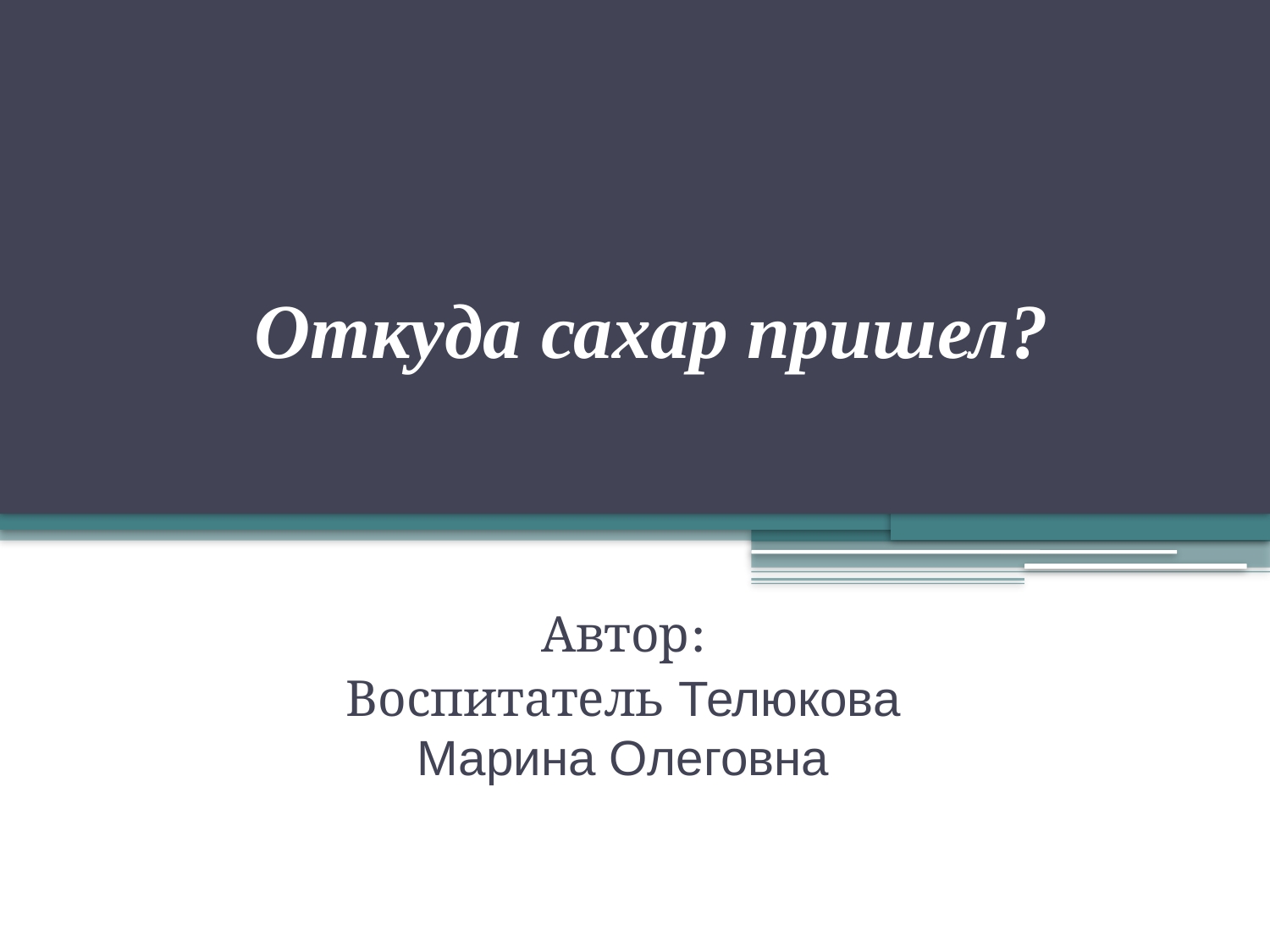

# Откуда сахар пришел?
Автор:
Воспитатель Телюкова Марина Олеговна